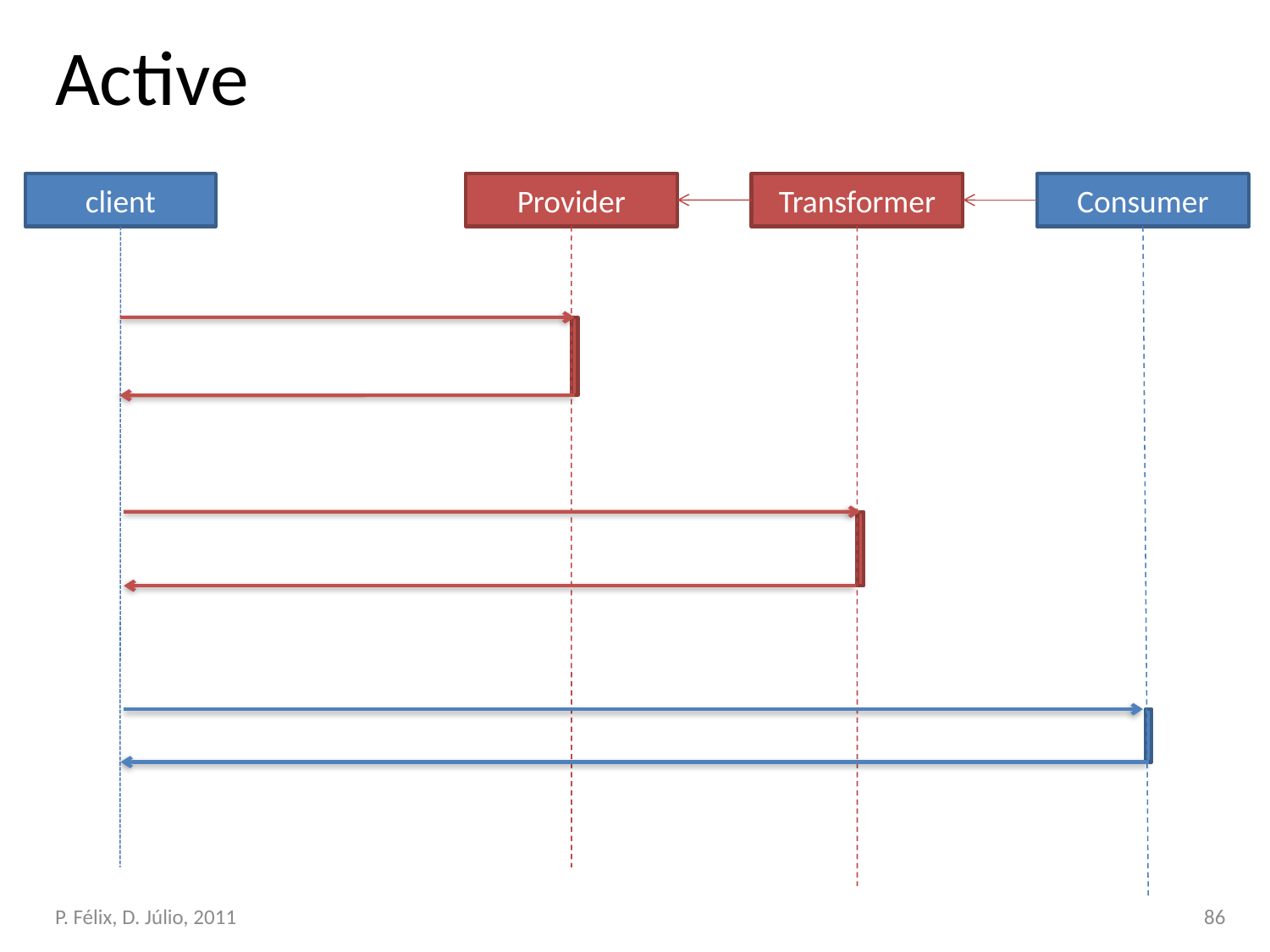

# Active
Provider
client
Transformer
Consumer

P. Félix, D. Júlio, 2011
86